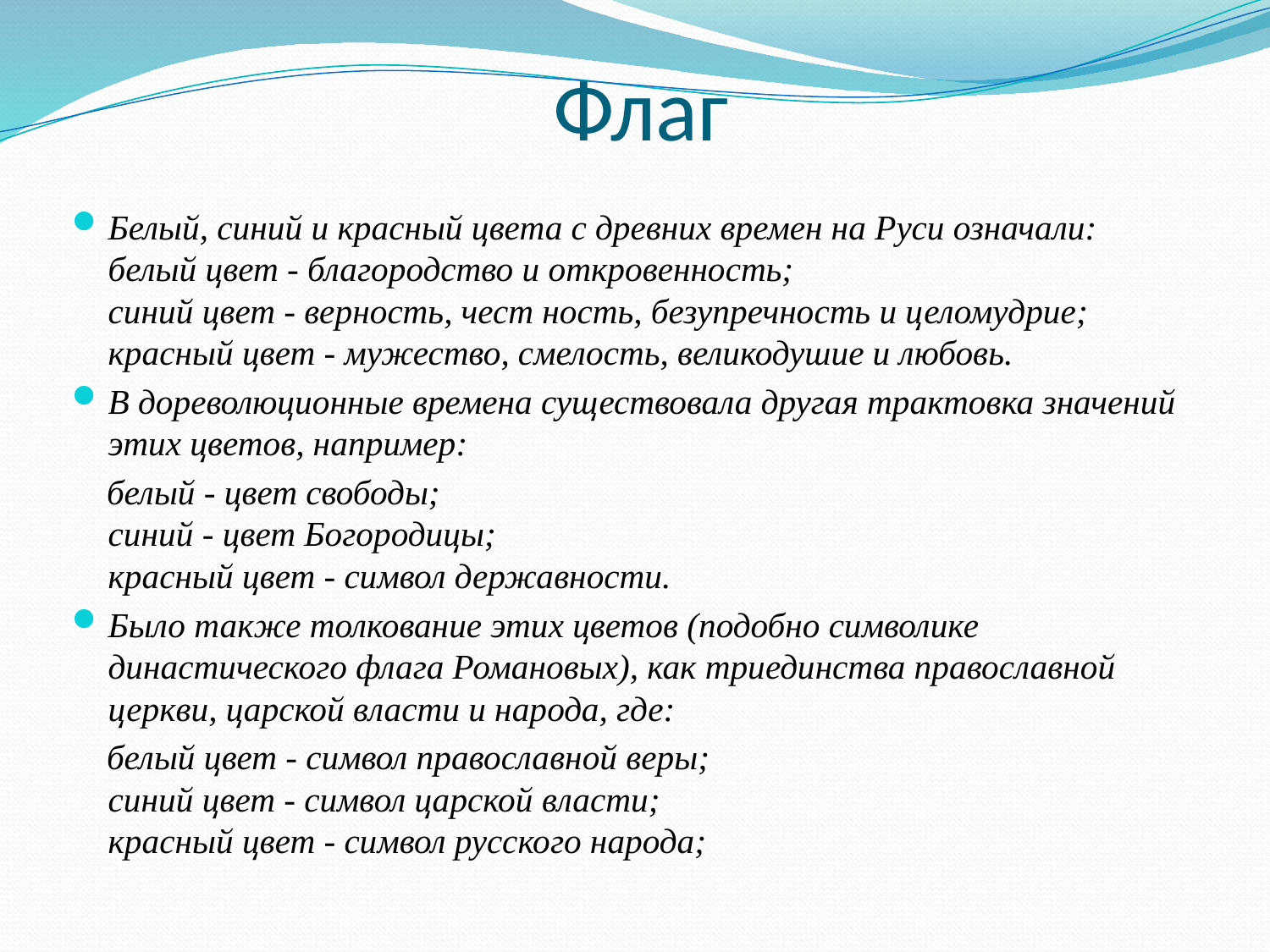

# Флаг
Белый, синий и красный цвета с древних времен на Руси означали:
белый цвет - благородство и откровенность;
синий цвет - верность, чест ность, безупречность и целомудрие;
красный цвет - мужество, смелость, великодушие и любовь.
В дореволюционные времена существовала другая трактовка значений этих цветов, например:
    белый - цвет свободы;
синий - цвет Богородицы;
красный цвет - символ державности.
Было также толкование этих цветов (подобно символике династического флага Романовых), как триединства православной церкви, царской власти и народа, где:
    белый цвет - символ православной веры;
синий цвет - символ царской власти;
красный цвет - символ русского народа;